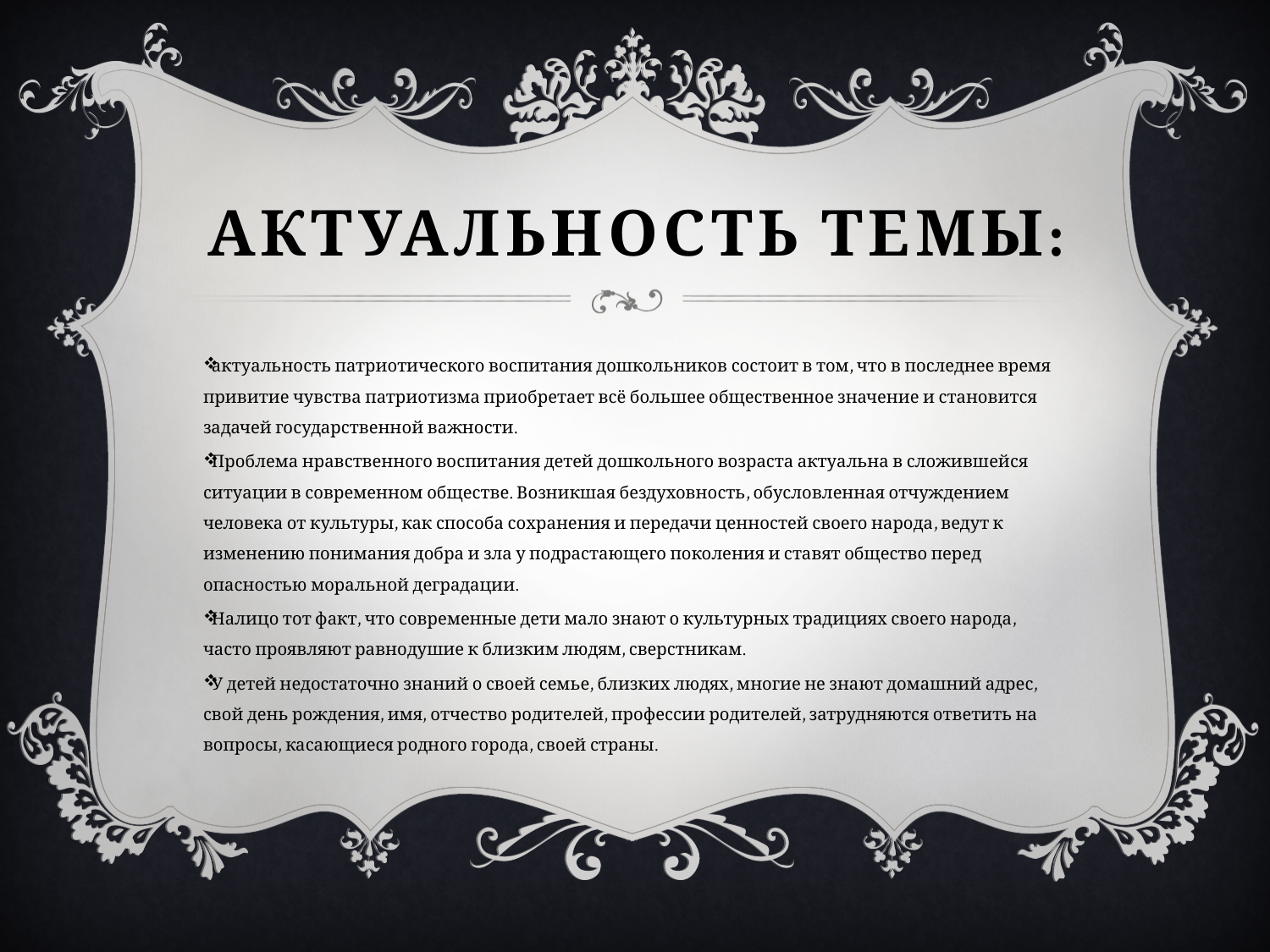

# Актуальность темы:
актуальность патриотического воспитания дошкольников состоит в том, что в последнее время привитие чувства патриотизма приобретает всё большее общественное значение и становится задачей государственной важности.
Проблема нравственного воспитания детей дошкольного возраста актуальна в сложившейся ситуации в современном обществе. Возникшая бездуховность, обусловленная отчуждением человека от культуры, как способа сохранения и передачи ценностей своего народа, ведут к изменению понимания добра и зла у подрастающего поколения и ставят общество перед опасностью моральной деградации.
Налицо тот факт, что современные дети мало знают о культурных традициях своего народа, часто проявляют равнодушие к близким людям, сверстникам.
У детей недостаточно знаний о своей семье, близких людях, многие не знают домашний адрес, свой день рождения, имя, отчество родителей, профессии родителей, затрудняются ответить на вопросы, касающиеся родного города, своей страны.